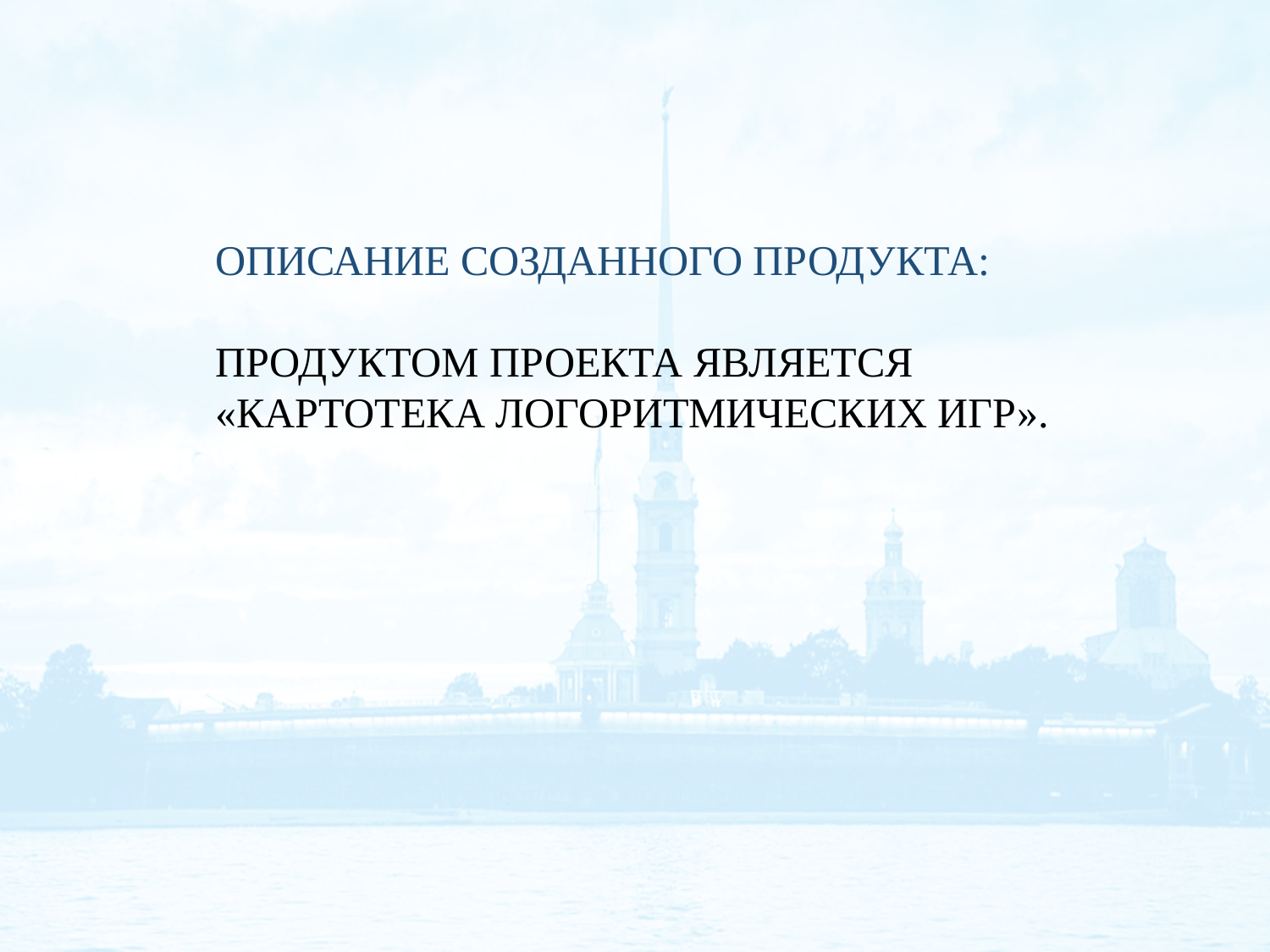

ОПИСАНИЕ СОЗДАННОГО ПРОДУКТА:

ПРОДУКТОМ ПРОЕКТА ЯВЛЯЕТСЯ
«КАРТОТЕКА ЛОГОРИТМИЧЕСКИХ ИГР».